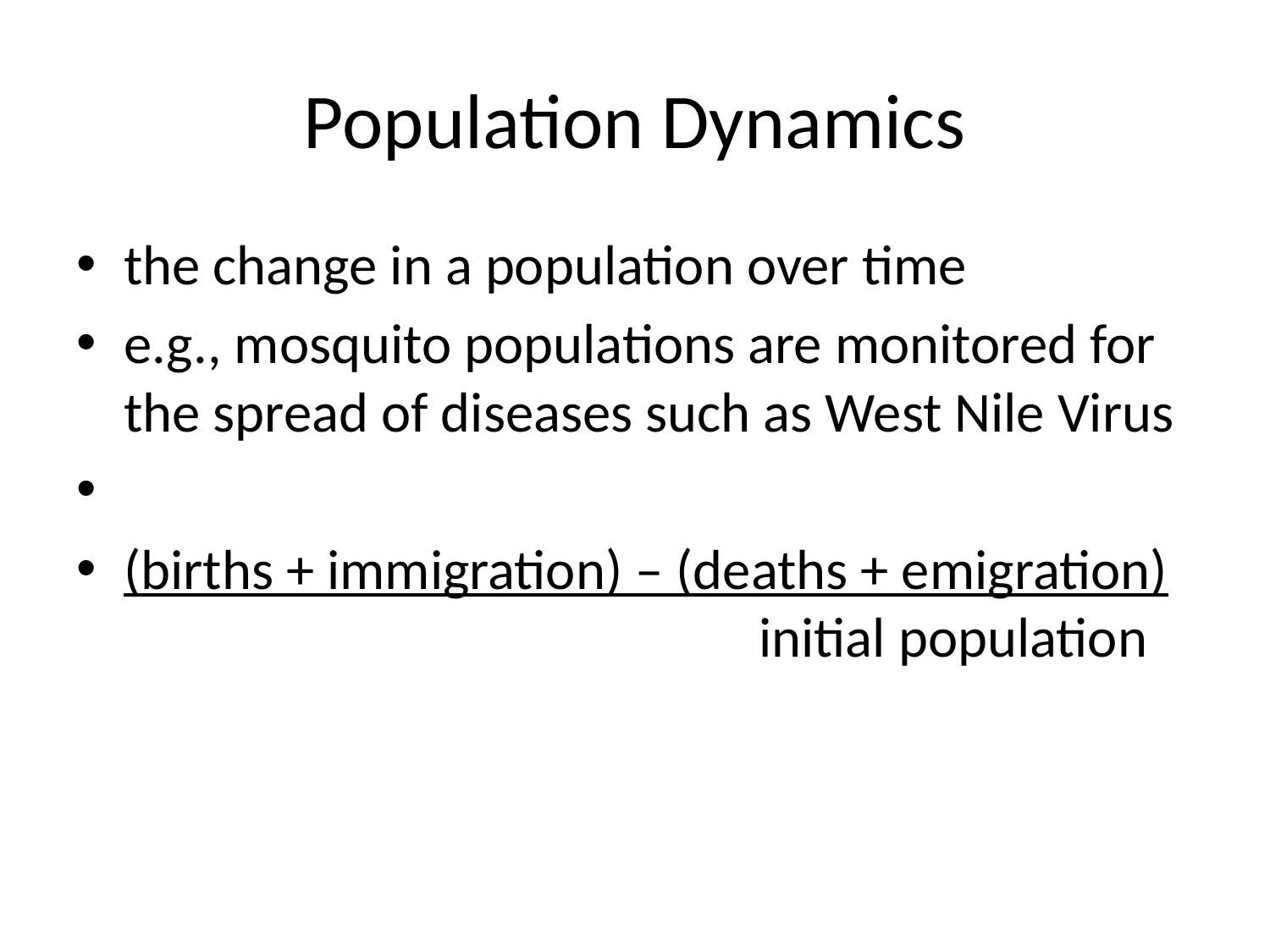

# Population Dynamics
the change in a population over time
e.g., mosquito populations are monitored for the spread of diseases such as West Nile Virus

(births + immigration) – (deaths + emigration)    					initial population